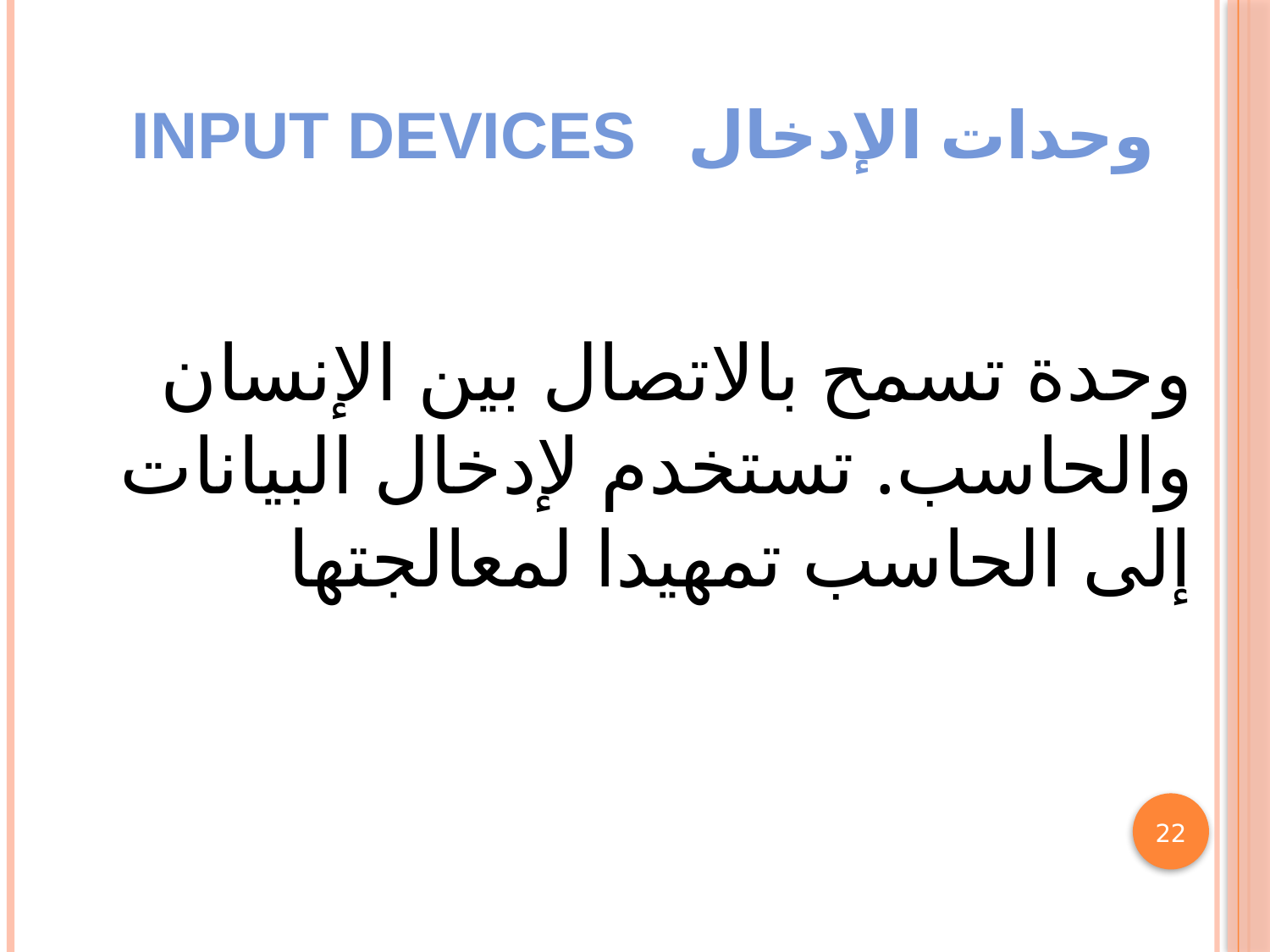

# وحدات الإدخال   input devices
وحدة تسمح بالاتصال بين الإنسان والحاسب. تستخدم لإدخال البيانات إلى الحاسب تمهيدا لمعالجتها
22